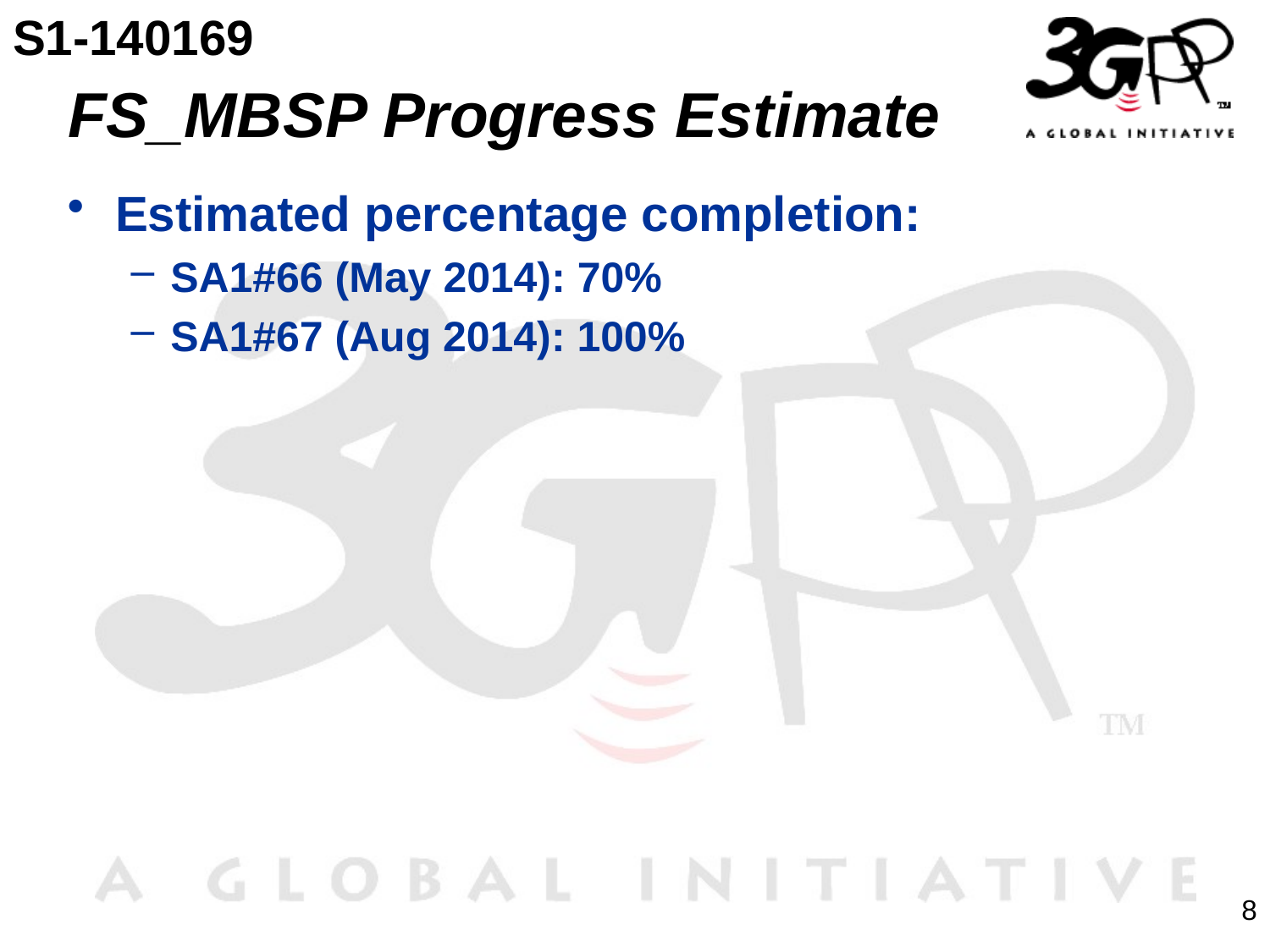

S1-140169

# FS_MBSP Progress Estimate
Estimated percentage completion:
SA1#66 (May 2014): 70%
SA1#67 (Aug 2014): 100%

8